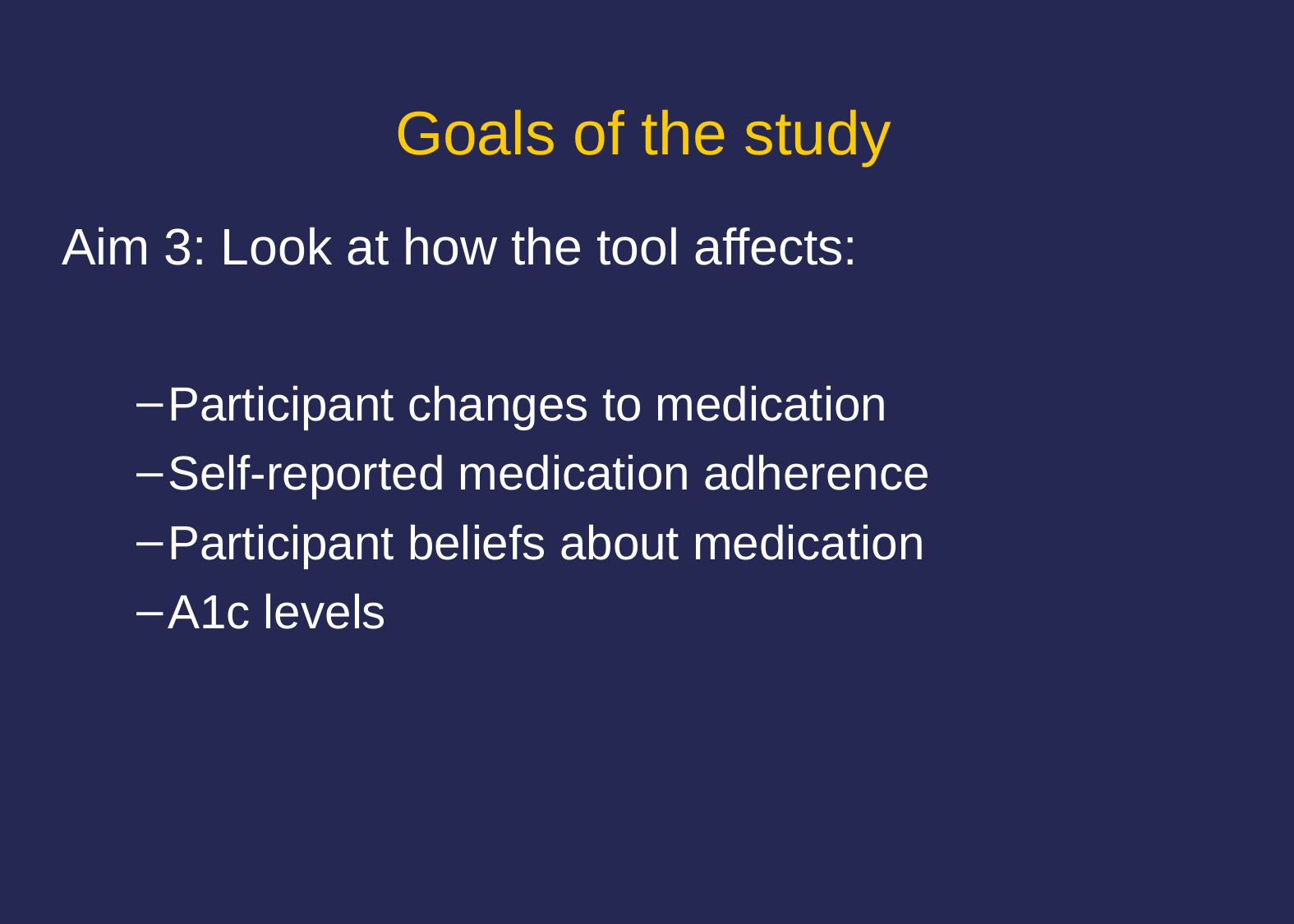

# Goals of the study
Aim 3: Look at how the tool affects:

Participant changes to medication
Self-reported medication adherence
Participant beliefs about medication
A1c levels